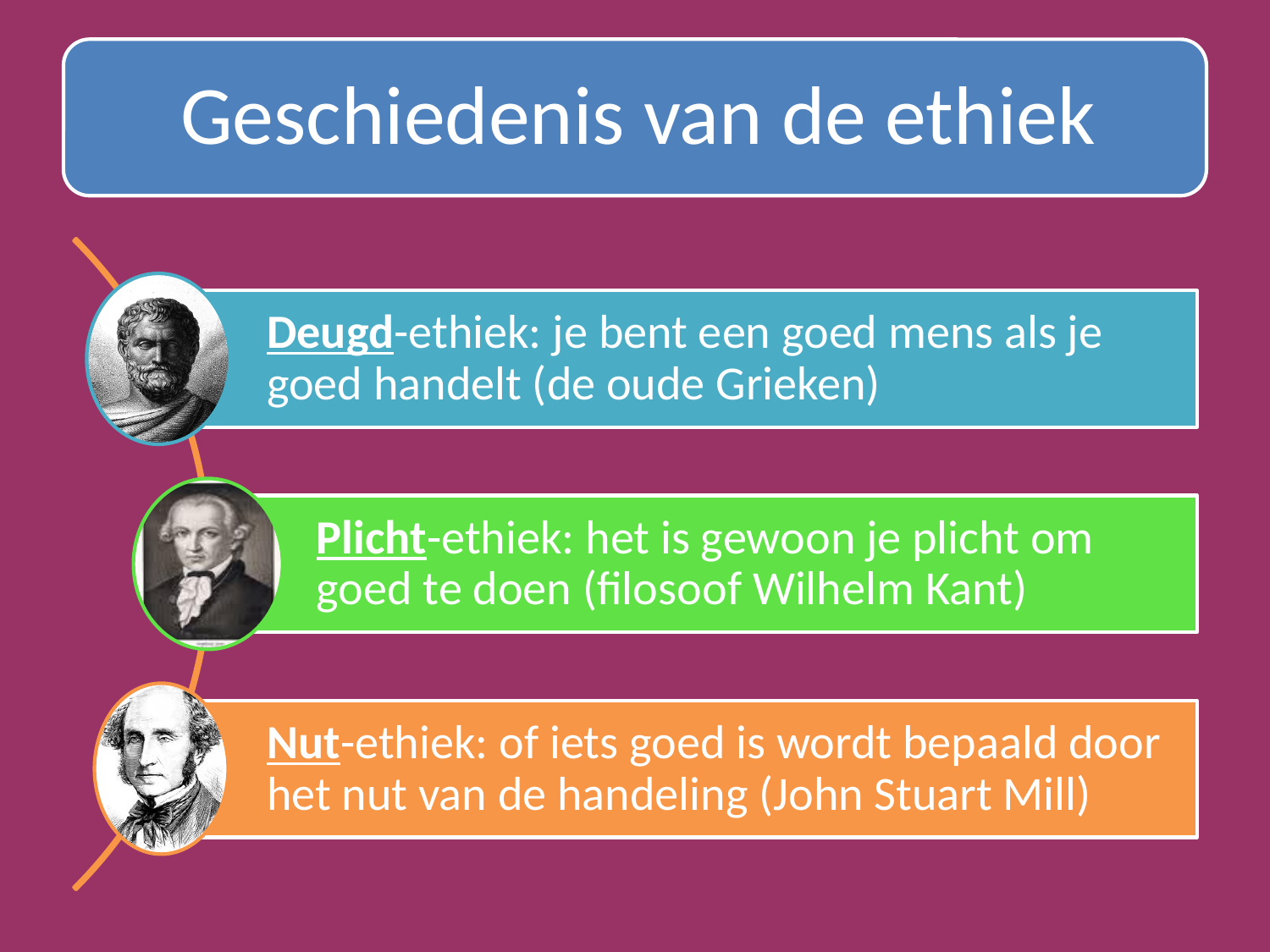

Geschiedenis van de ethiek
Deugd-ethiek: je bent een goed mens als je     goed handelt (de oude Grieken)
Plicht-ethiek: het is gewoon je plicht om goed te doen (filosoof Wilhelm Kant)
Nut-ethiek: of iets goed is wordt bepaald door het nut van de handeling (John Stuart Mill)